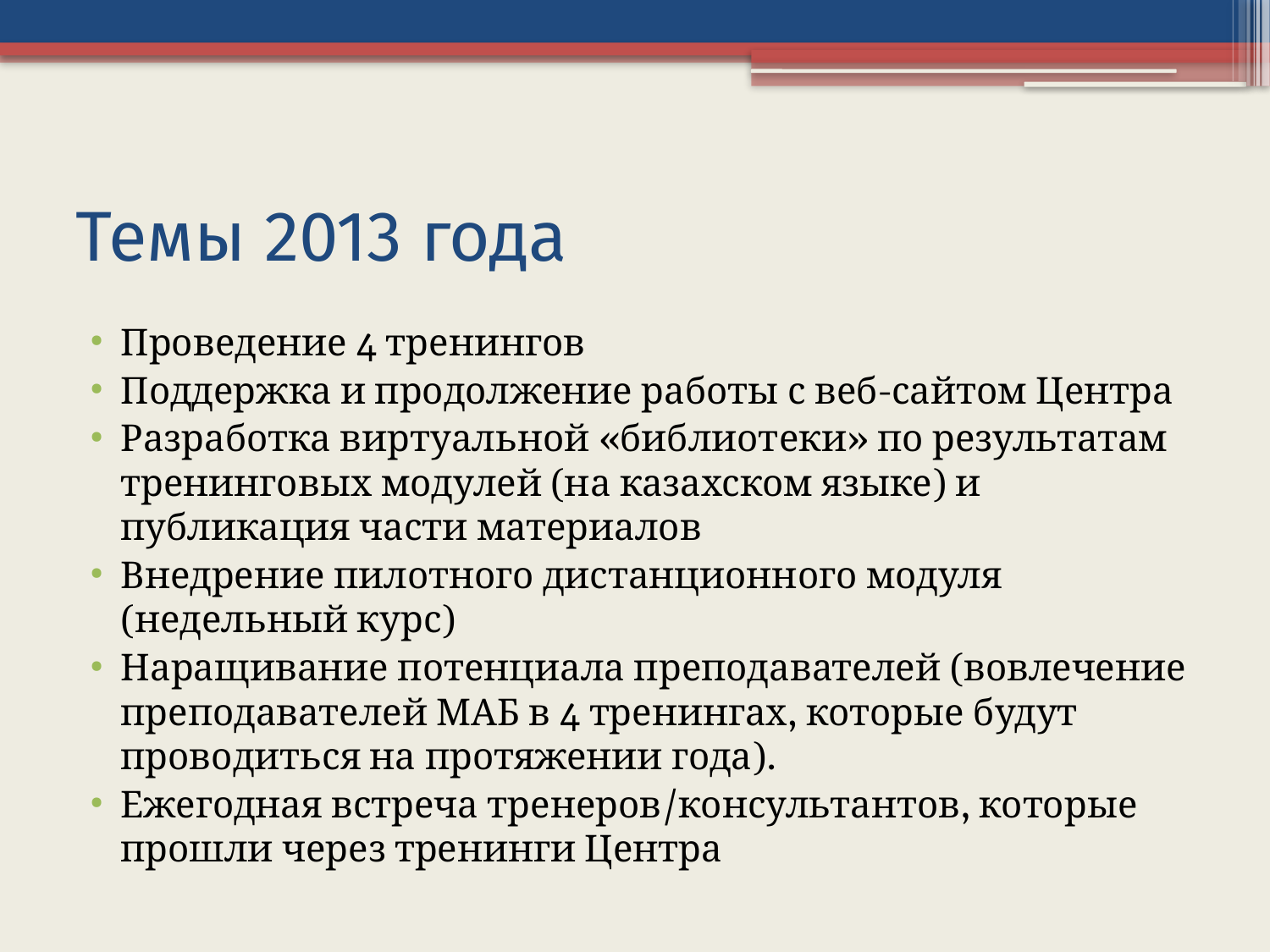

# Темы 2013 года
Проведение 4 тренингов
Поддержка и продолжение работы с веб-сайтом Центра
Разработка виртуальной «библиотеки» по результатам тренинговых модулей (на казахском языке) и публикация части материалов
Внедрение пилотного дистанционного модуля    (недельный курс)
Наращивание потенциала преподавателей (вовлечение преподавателей МАБ в 4 тренингах, которые будут проводиться на протяжении года).
Ежегодная встреча тренеров/консультантов, которые прошли через тренинги Центра